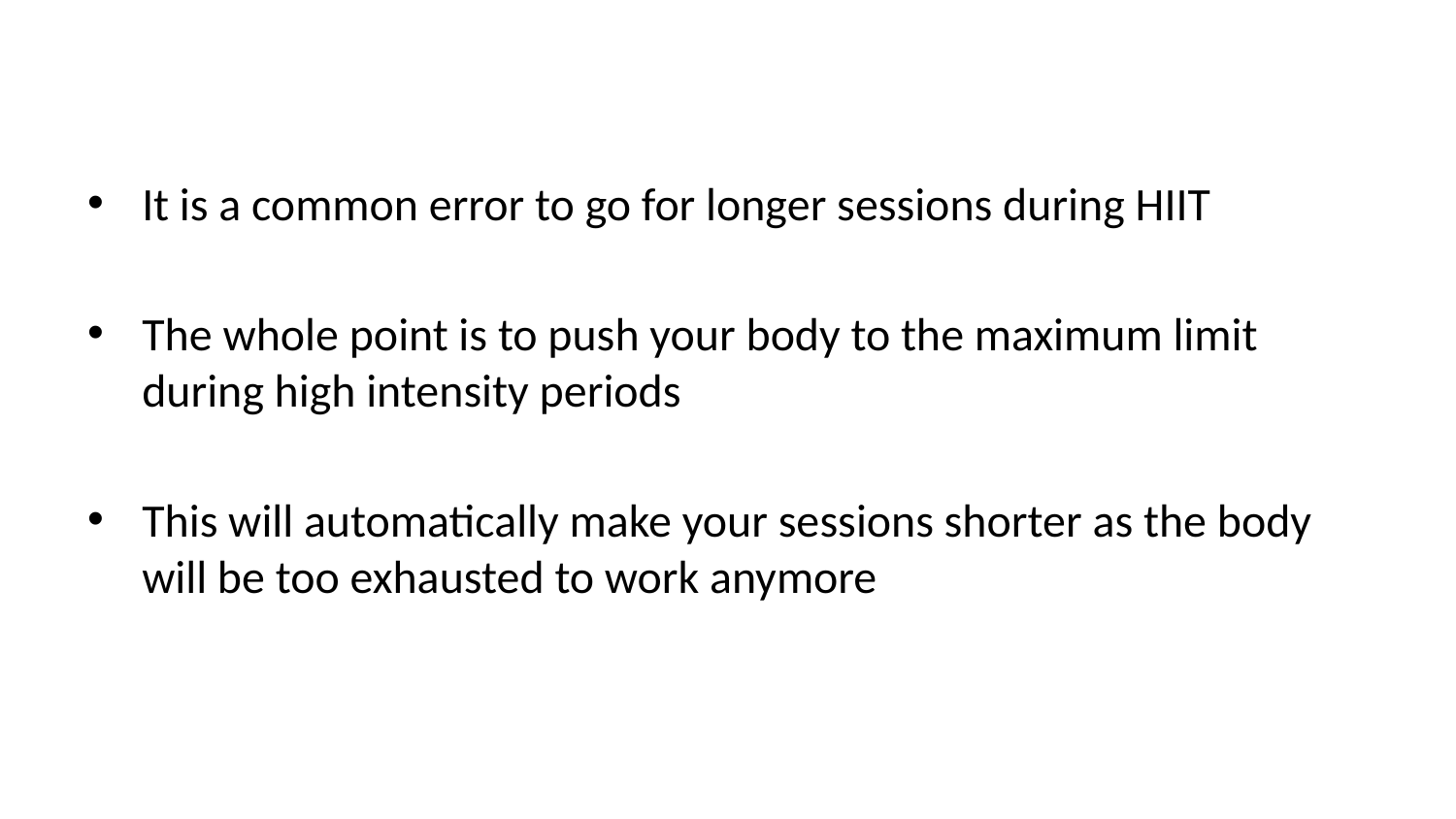

It is a common error to go for longer sessions during HIIT

The whole point is to push your body to the maximum limit during high intensity periods

This will automatically make your sessions shorter as the body will be too exhausted to work anymore